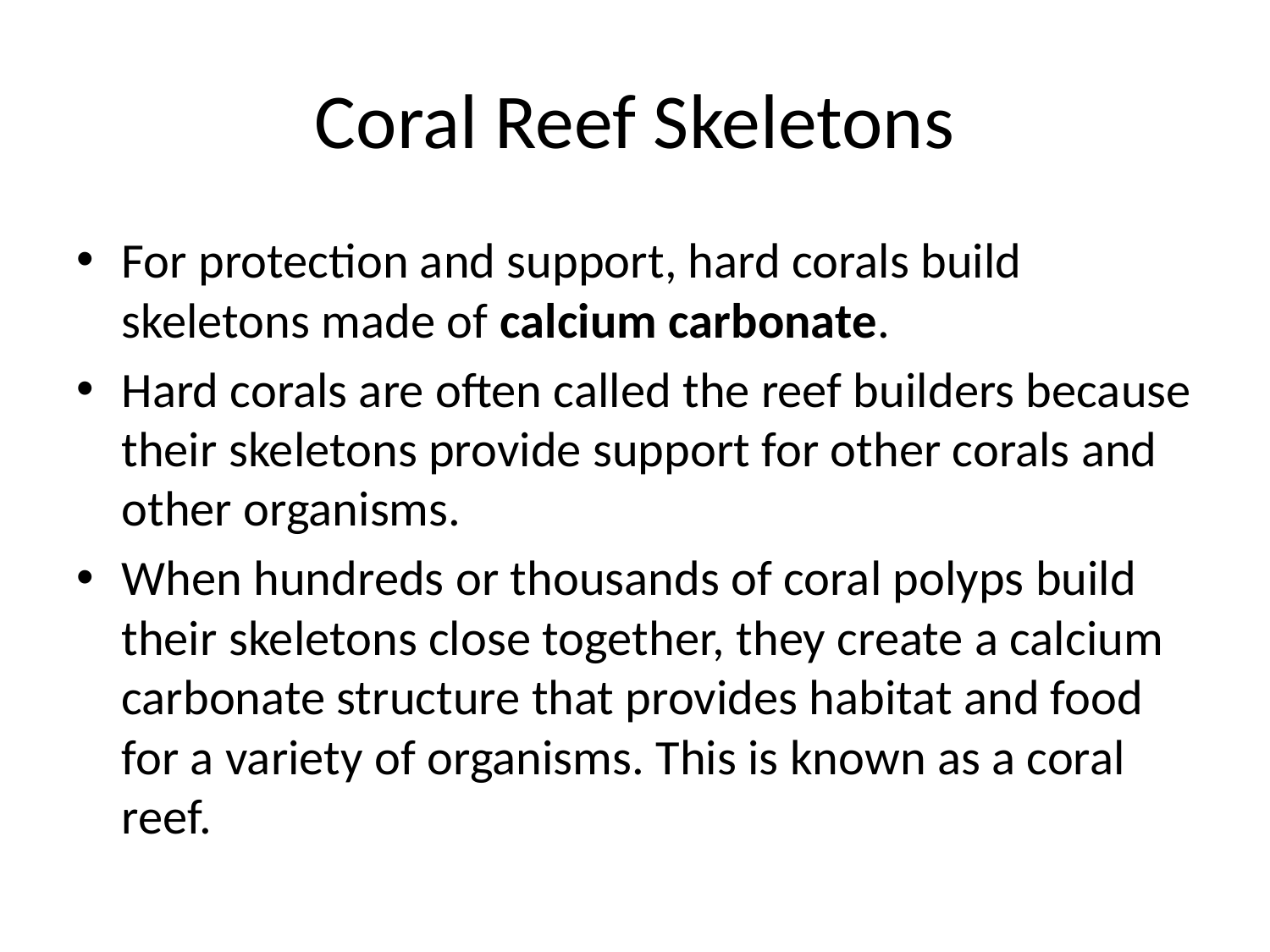

# Coral Reef Skeletons
For protection and support, hard corals build skeletons made of calcium carbonate.
Hard corals are often called the reef builders because their skeletons provide support for other corals and other organisms.
When hundreds or thousands of coral polyps build their skeletons close together, they create a calcium carbonate structure that provides habitat and food for a variety of organisms. This is known as a coral reef.